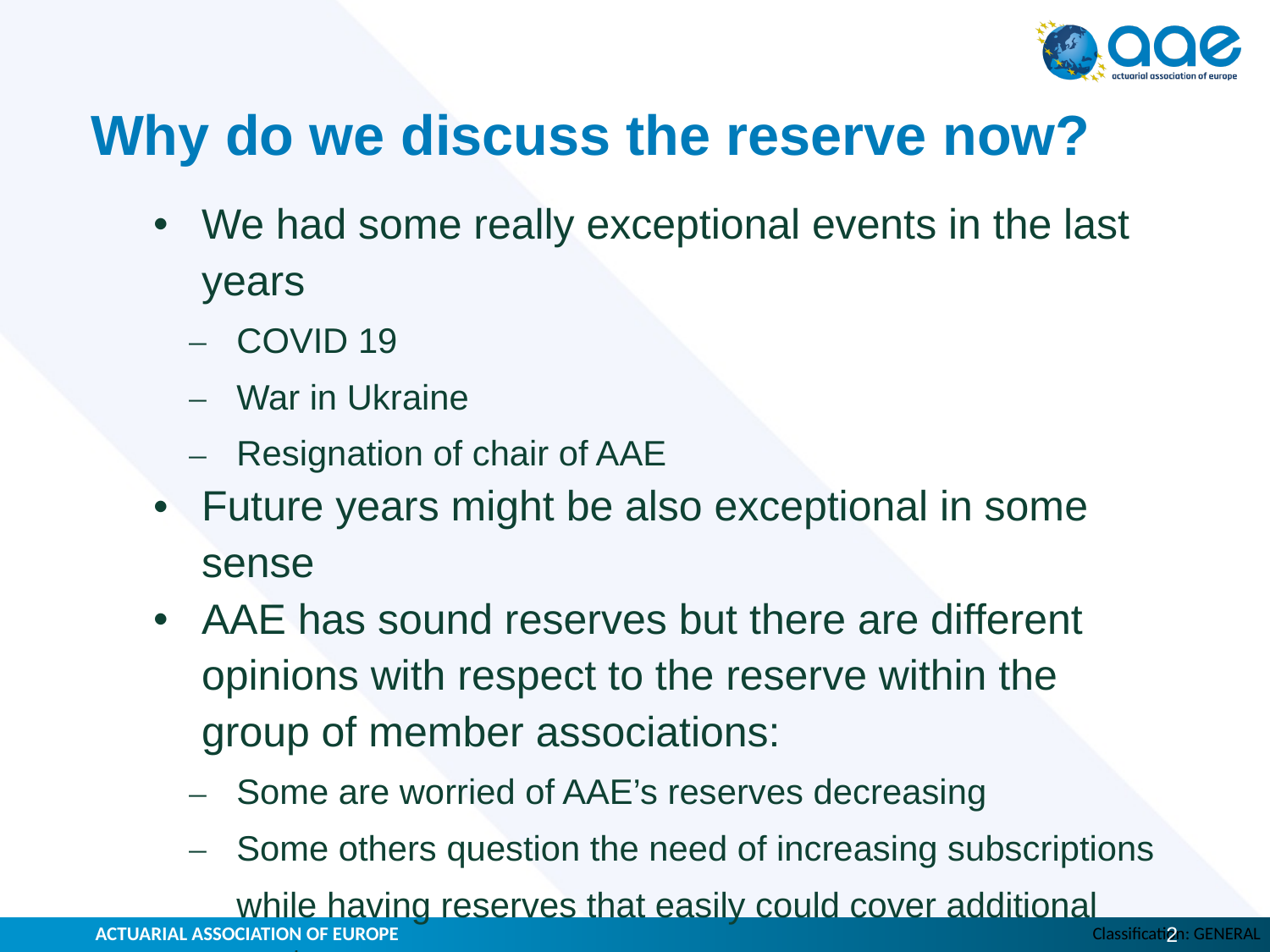

# Why do we discuss the reserve now?
We had some really exceptional events in the last years
COVID 19
War in Ukraine
Resignation of chair of AAE
Future years might be also exceptional in some sense
AAE has sound reserves but there are different opinions with respect to the reserve within the group of member associations:
Some are worried of AAE’s reserves decreasing
Some others question the need of increasing subscriptions while having reserves that easily could cover additional costs

ACTUARIAL ASSOCIATION OF EUROPE
2